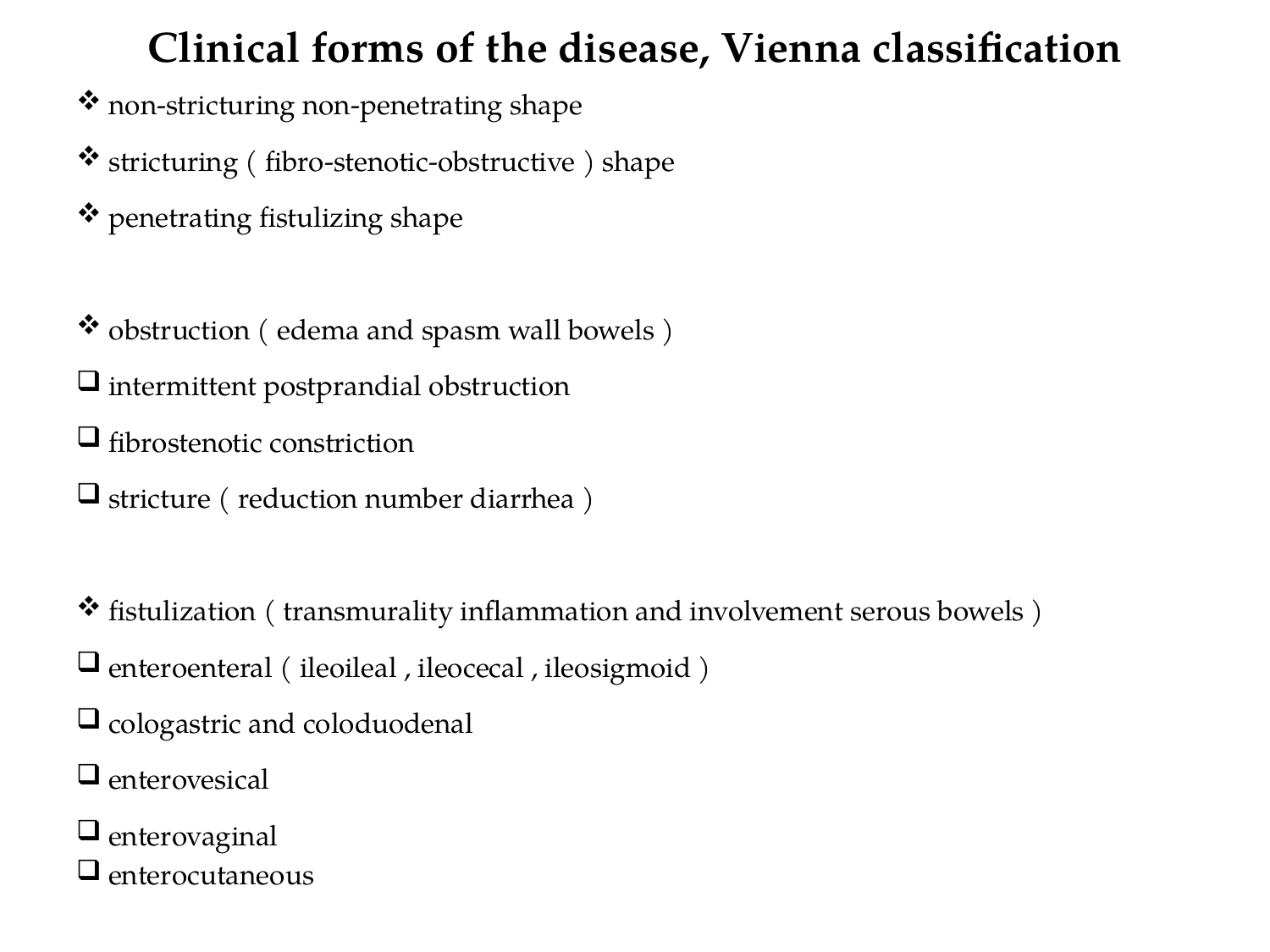

# Clinical forms of the disease, Vienna classification
 non-stricturing non-penetrating shape
 stricturing ( fibro-stenotic-obstructive ) shape
 penetrating fistulizing shape

 obstruction ( edema and spasm wall bowels )
 intermittent postprandial obstruction
 fibrostenotic constriction
 stricture ( reduction number diarrhea )

 fistulization ( transmurality inflammation and involvement serous bowels )
 enteroenteral ( ileoileal , ileocecal , ileosigmoid )
 cologastric and coloduodenal
 enterovesical
 enterovaginal
 enterocutaneous